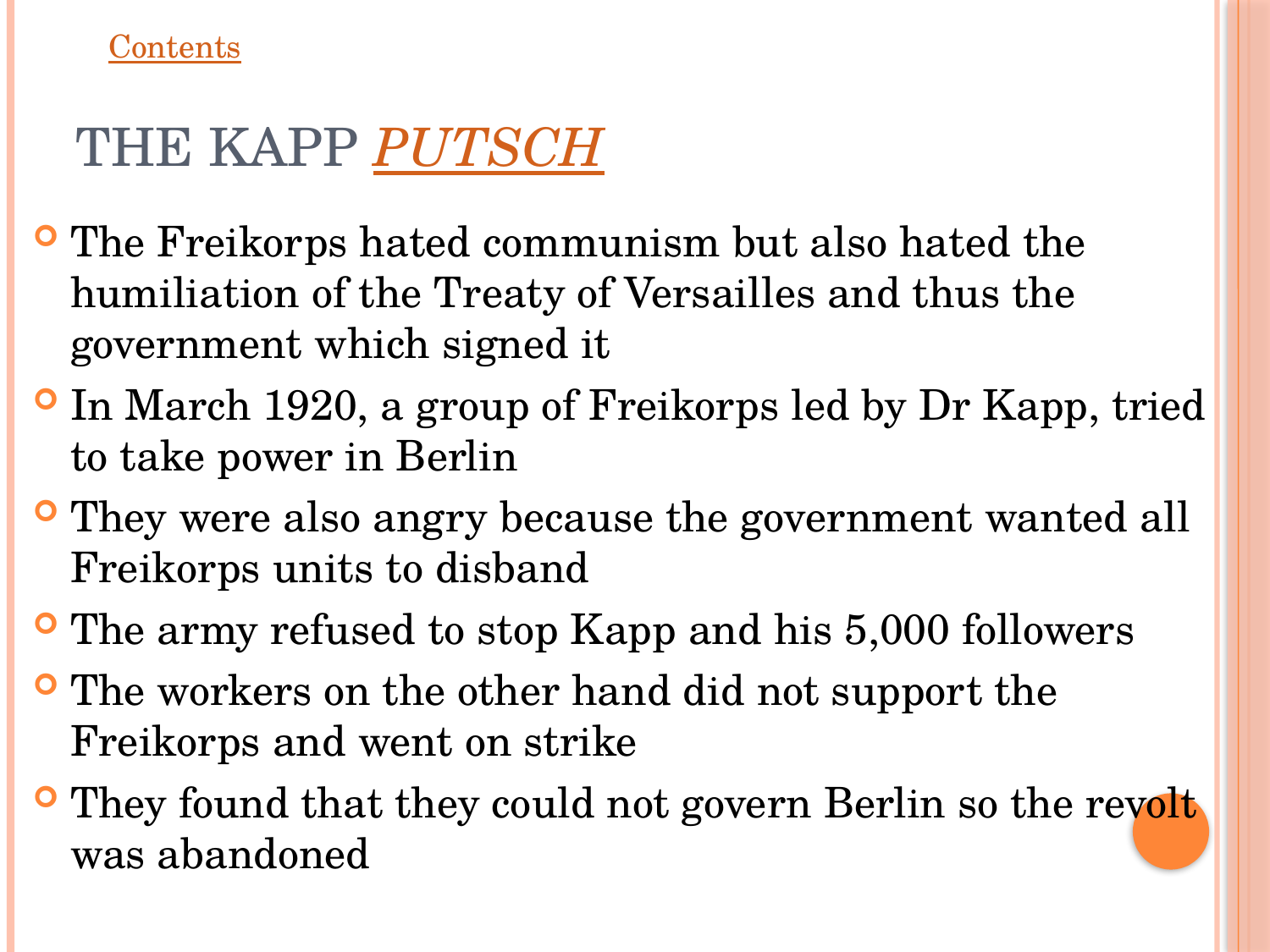

# The Kapp Putsch
The Freikorps hated communism but also hated the humiliation of the Treaty of Versailles and thus the government which signed it
In March 1920, a group of Freikorps led by Dr Kapp, tried to take power in Berlin
They were also angry because the government wanted all Freikorps units to disband
The army refused to stop Kapp and his 5,000 followers
The workers on the other hand did not support the Freikorps and went on strike
They found that they could not govern Berlin so the revolt was abandoned